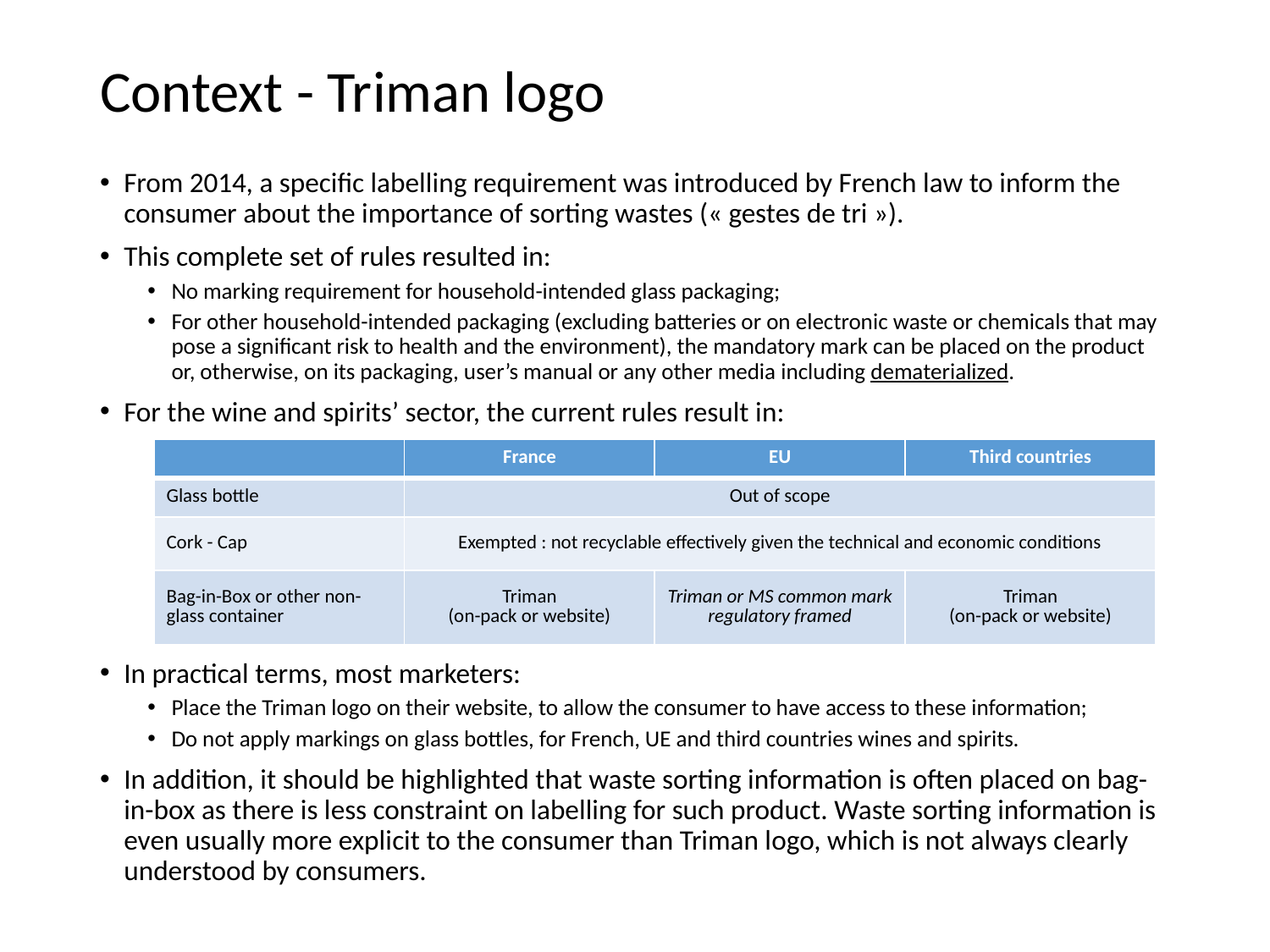

# Context - Triman logo
From 2014, a specific labelling requirement was introduced by French law to inform the consumer about the importance of sorting wastes (« gestes de tri »).
This complete set of rules resulted in:
No marking requirement for household-intended glass packaging;
For other household-intended packaging (excluding batteries or on electronic waste or chemicals that may pose a significant risk to health and the environment), the mandatory mark can be placed on the product or, otherwise, on its packaging, user’s manual or any other media including dematerialized.
For the wine and spirits’ sector, the current rules result in:

In practical terms, most marketers:
Place the Triman logo on their website, to allow the consumer to have access to these information;
Do not apply markings on glass bottles, for French, UE and third countries wines and spirits.
In addition, it should be highlighted that waste sorting information is often placed on bag-in-box as there is less constraint on labelling for such product. Waste sorting information is even usually more explicit to the consumer than Triman logo, which is not always clearly understood by consumers.

|  | France | EU | Third countries |
| --- | --- | --- | --- |
| Glass bottle | Out of scope |  |  |
| Cork - Cap | Exempted : not recyclable effectively given the technical and economic conditions |  |  |
| Bag-in-Box or other non-glass container | Triman (on-pack or website) | Triman or MS common mark regulatory framed | Triman (on-pack or website) |